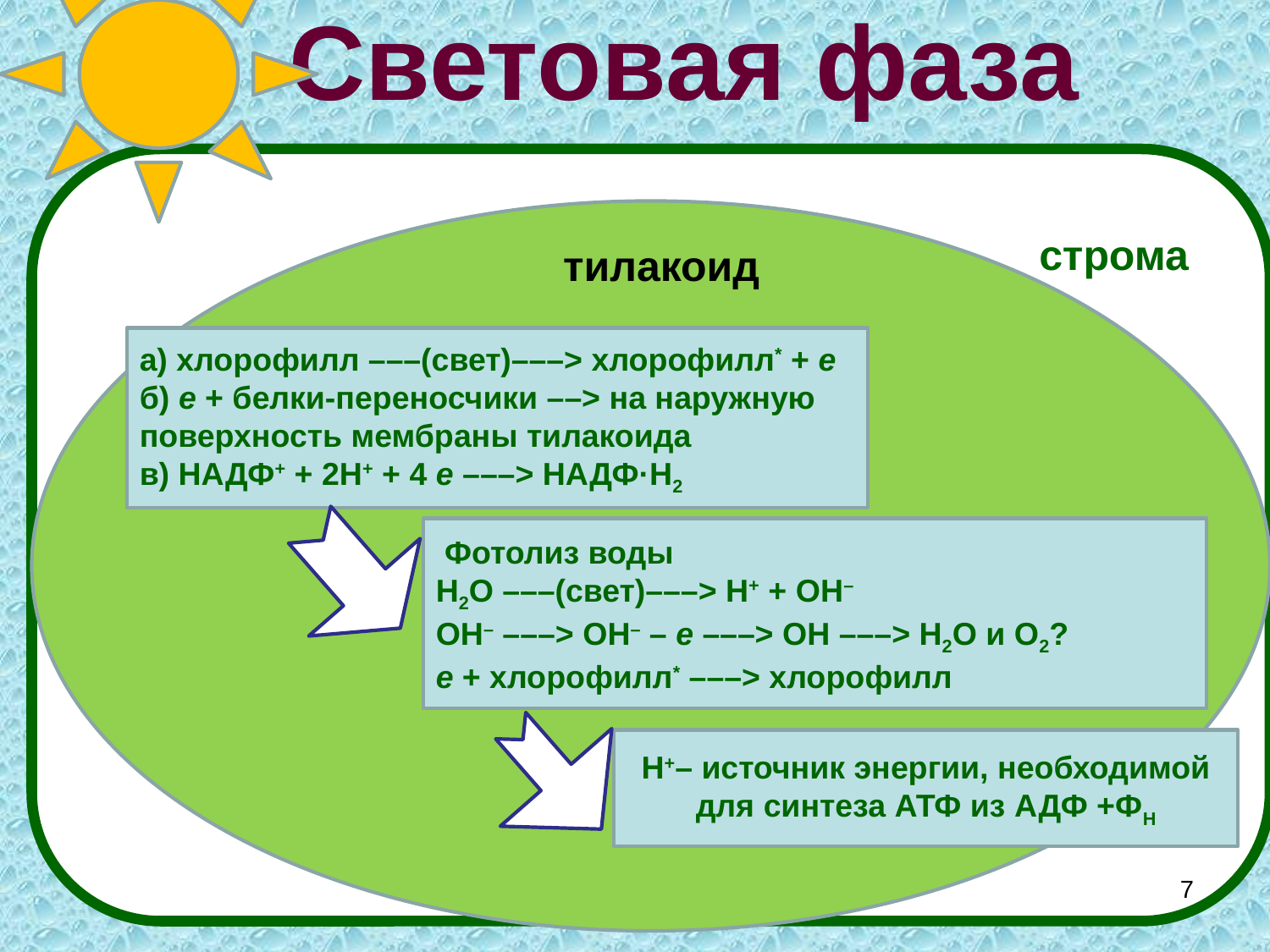

# Световая фаза

строма
тилакоид

а) хлорофилл –––(свет)–––> хлорофилл* + e
б) e + белки-переносчики ––> на наружную поверхность мембраны тилакоида
в) НАДФ+ + 2H+ + 4 e –––> НАДФ·H2

 Фотолиз воды
H2O –––(свет)–––> H+ + OH–
OH– –––> OH– – e –––> OH –––> H2O и O2?
e + хлорофилл* –––> хлорофилл

H+– источник энергии, необходимой для синтеза АТФ из АДФ +ФН
7